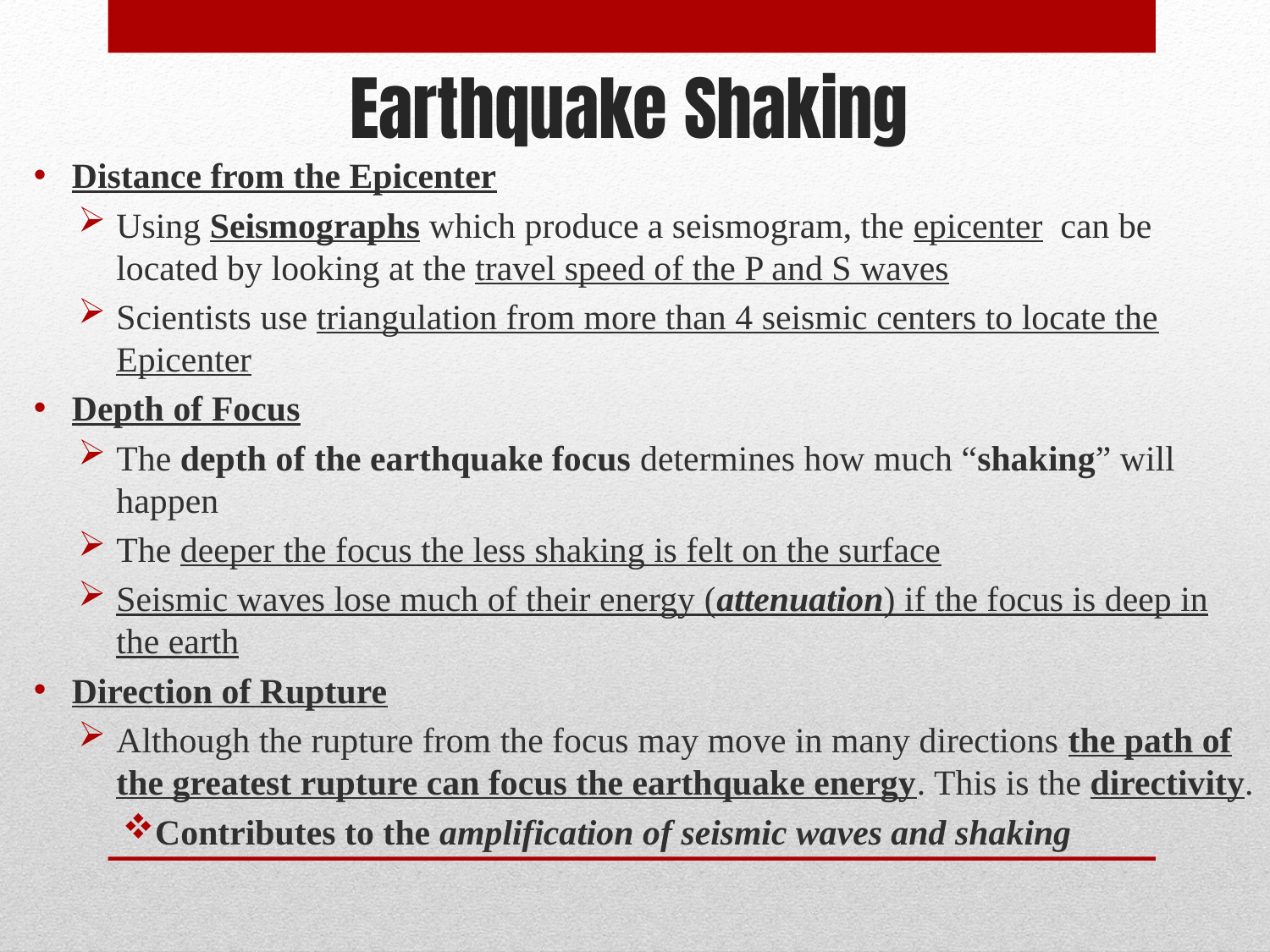

# Earthquake Shaking
Distance from the Epicenter
Using Seismographs which produce a seismogram, the epicenter  can be located by looking at the travel speed of the P and S waves
Scientists use triangulation from more than 4 seismic centers to locate the Epicenter
Depth of Focus
The depth of the earthquake focus determines how much “shaking” will happen
The deeper the focus the less shaking is felt on the surface
Seismic waves lose much of their energy (attenuation) if the focus is deep in the earth
Direction of Rupture
Although the rupture from the focus may move in many directions the path of the greatest rupture can focus the earthquake energy. This is the directivity.
Contributes to the amplification of seismic waves and shaking